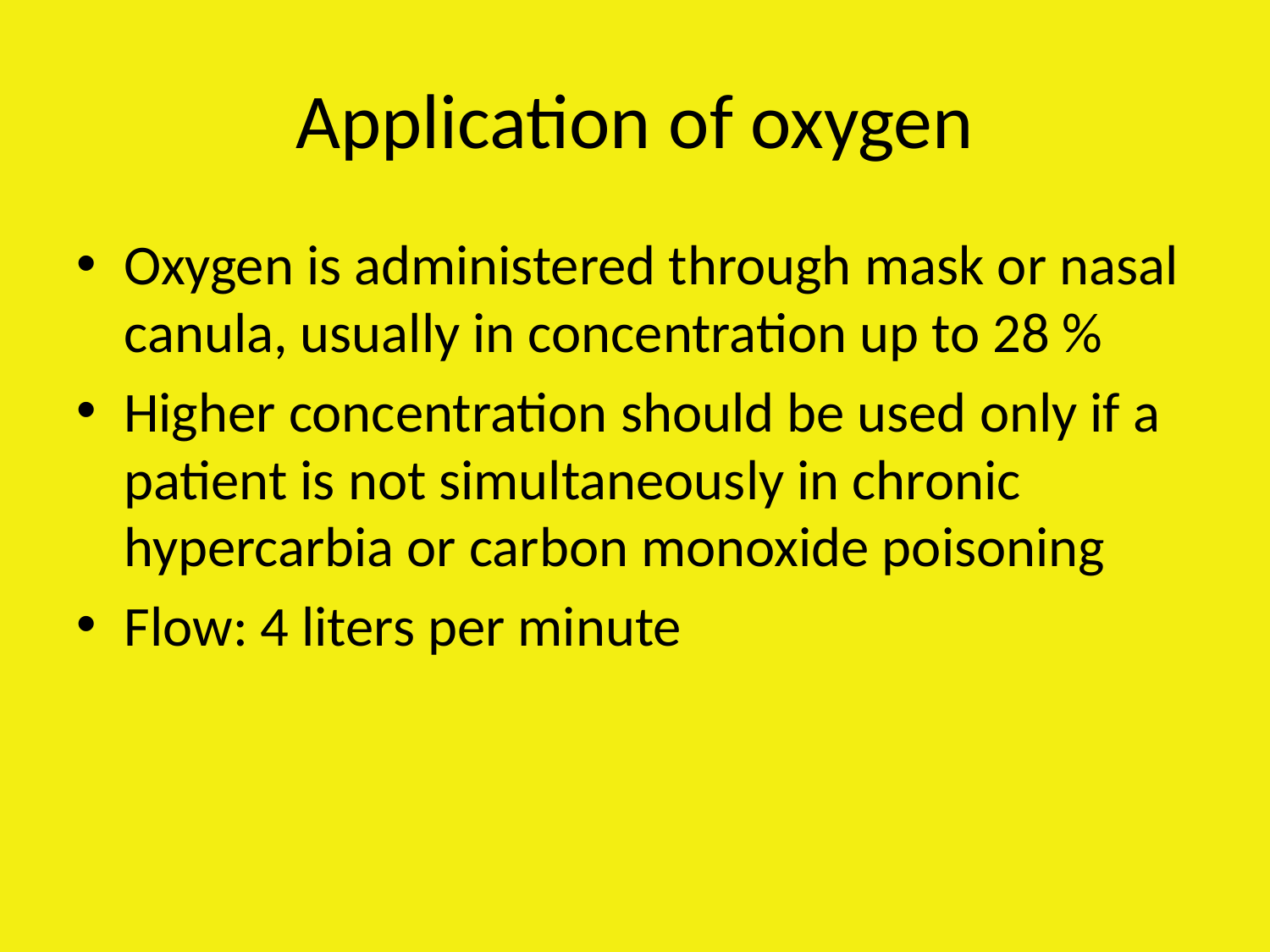

# Application of oxygen
Oxygen is administered through mask or nasal canula, usually in concentration up to 28 %
Higher concentration should be used only if a patient is not simultaneously in chronic hypercarbia or carbon monoxide poisoning
Flow: 4 liters per minute